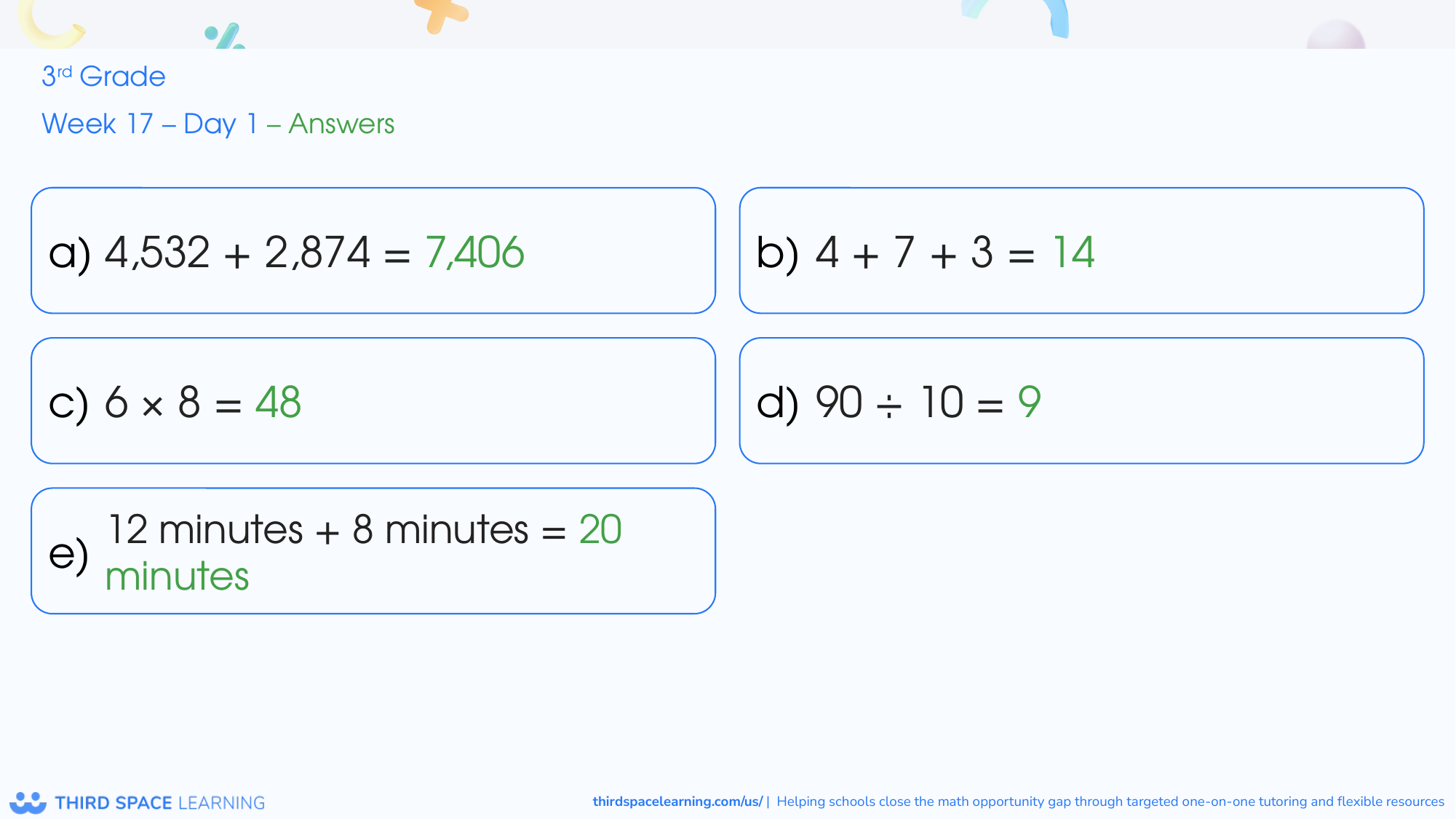

3rd Grade
Week 17 – Day 1 – Answers
4,532 + 2,874 = 7,406
4 + 7 + 3 = 14
6 × 8 = 48
90 ÷ 10 = 9
12 minutes + 8 minutes = 20 minutes